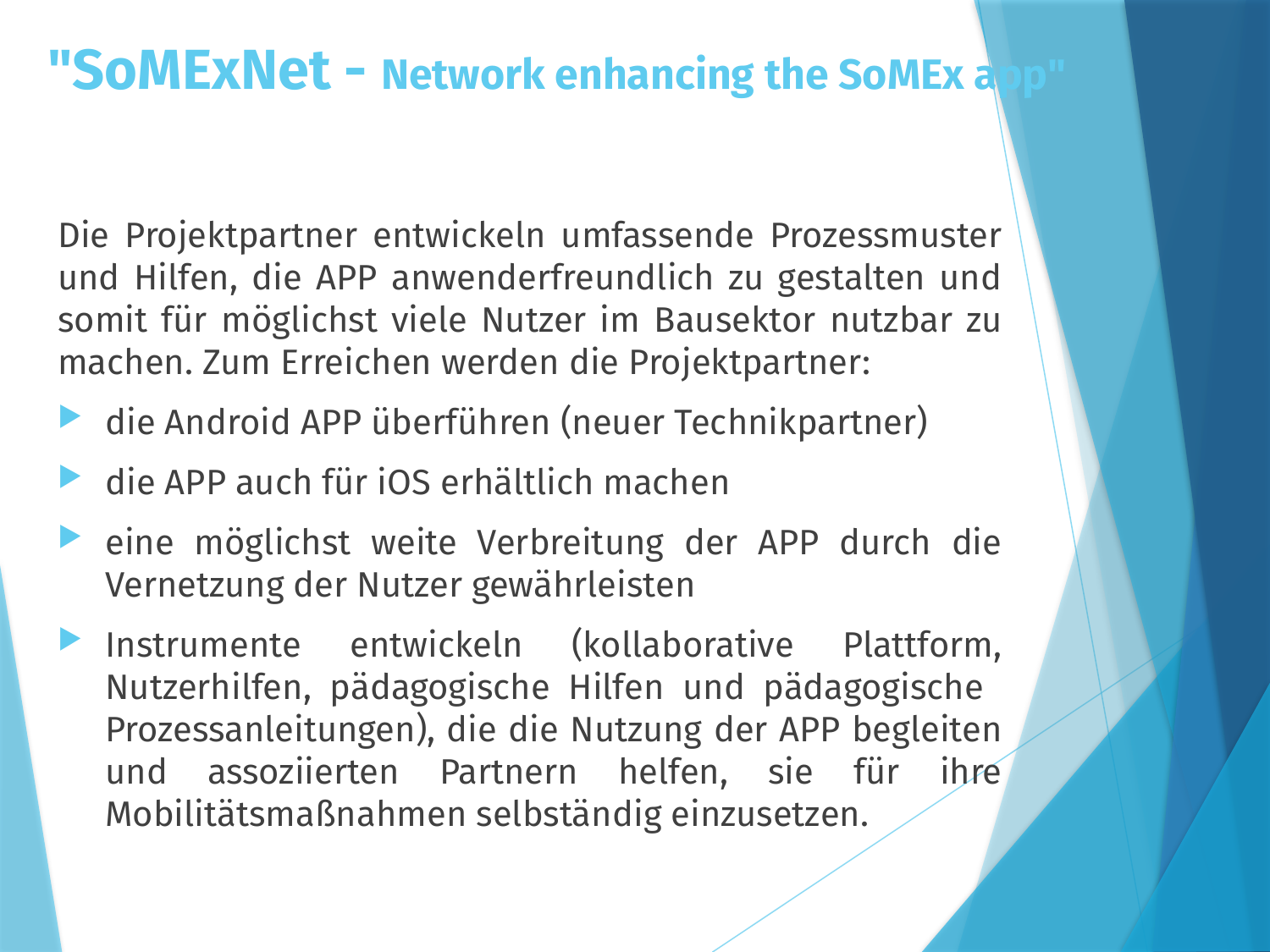

# "SoMExNet - Network enhancing the SoMEx app"
Die Projektpartner entwickeln umfassende Prozessmuster und Hilfen, die APP anwenderfreundlich zu gestalten und somit für möglichst viele Nutzer im Bausektor nutzbar zu machen. Zum Erreichen werden die Projektpartner:
die Android APP überführen (neuer Technikpartner)
die APP auch für iOS erhältlich machen
eine möglichst weite Verbreitung der APP durch die Vernetzung der Nutzer gewährleisten
Instrumente entwickeln (kollaborative Plattform, Nutzerhilfen, pädagogische Hilfen und pädagogische  Prozessanleitungen), die die Nutzung der APP begleiten und assoziierten Partnern helfen, sie für ihre Mobilitätsmaßnahmen selbständig einzusetzen.